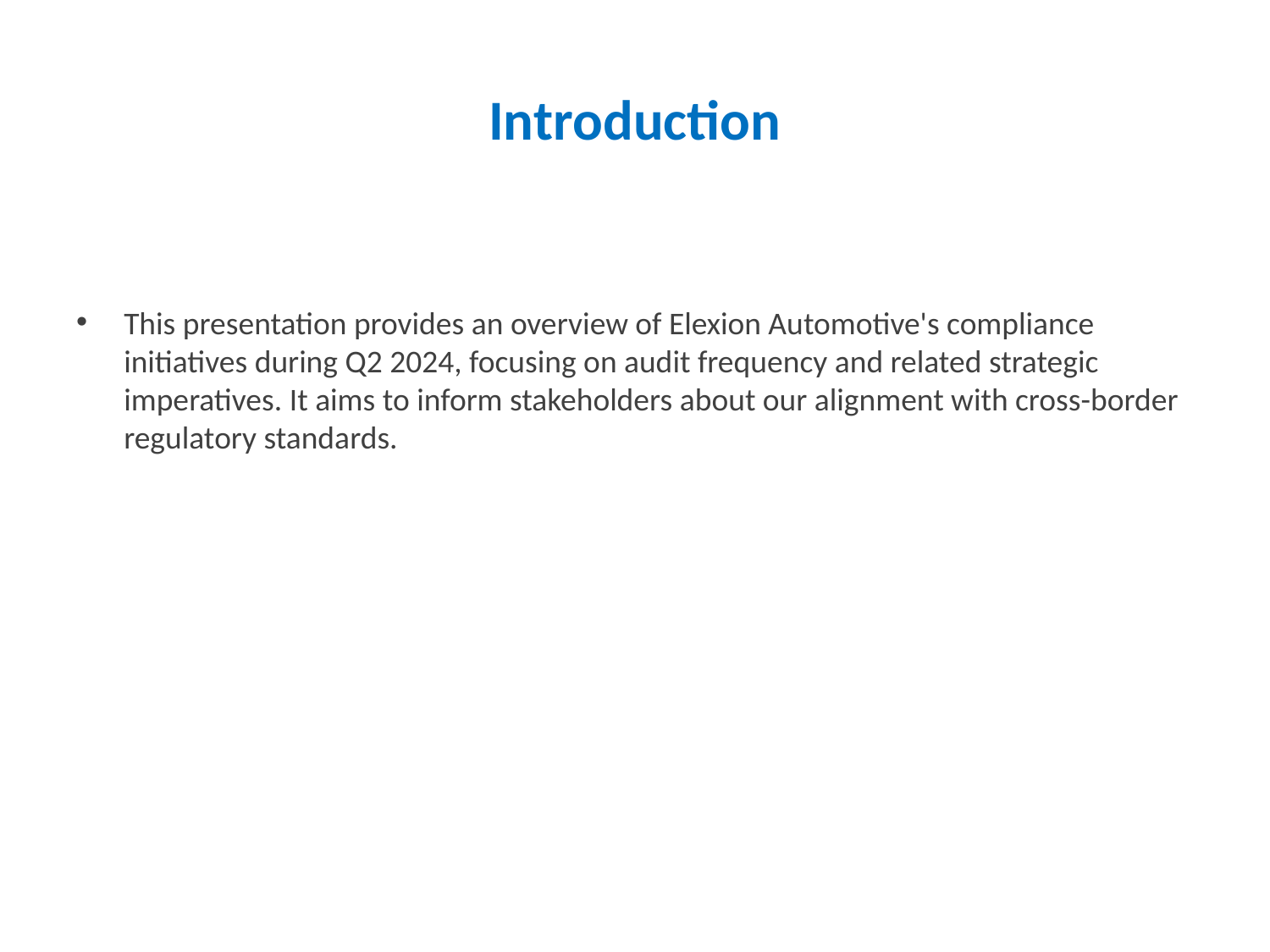

# Introduction

This presentation provides an overview of Elexion Automotive's compliance initiatives during Q2 2024, focusing on audit frequency and related strategic imperatives. It aims to inform stakeholders about our alignment with cross-border regulatory standards.